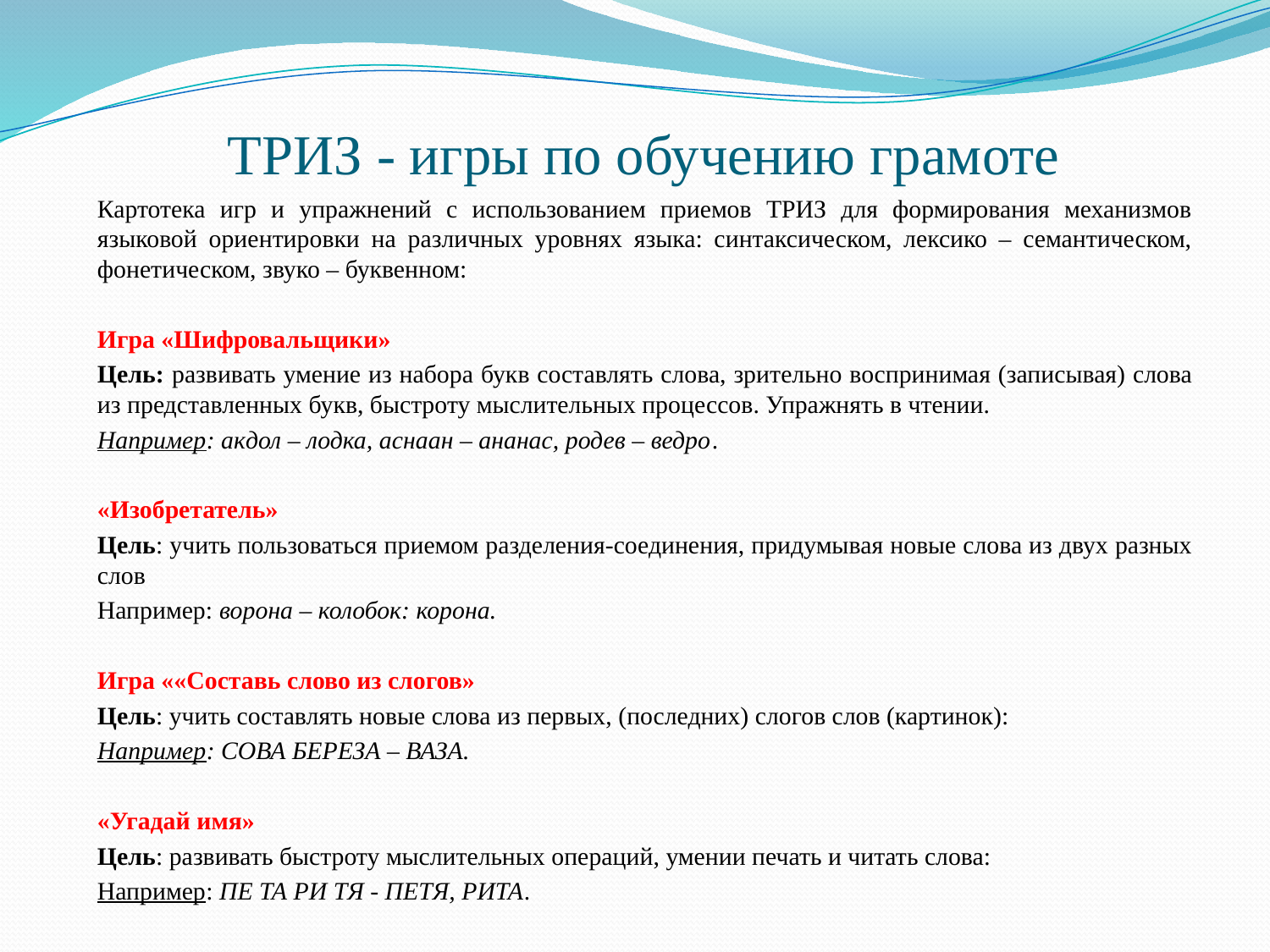

# ТРИЗ - игры по обучению грамоте
Картотека игр и упражнений с использованием приемов ТРИЗ для формирования механизмов языковой ориентировки на различных уровнях языка: синтаксическом, лексико – семантическом, фонетическом, звуко – буквенном:

Игра «Шифровальщики»
Цель: развивать умение из набора букв составлять слова, зрительно воспринимая (записывая) слова из представленных букв, быстроту мыслительных процессов. Упражнять в чтении.
Например: акдол – лодка, аснаан – ананас, родев – ведро.

«Изобретатель»
Цель: учить пользоваться приемом разделения-соединения, придумывая новые слова из двух разных слов
Например: ворона – колобок: корона.

Игра ««Составь слово из слогов»
Цель: учить составлять новые слова из первых, (последних) слогов слов (картинок):
Например: СОВА БЕРЕЗА – ВАЗА.

«Угадай имя»
Цель: развивать быстроту мыслительных операций, умении печать и читать слова:
Например: ПЕ ТА РИ ТЯ - ПЕТЯ, РИТА.